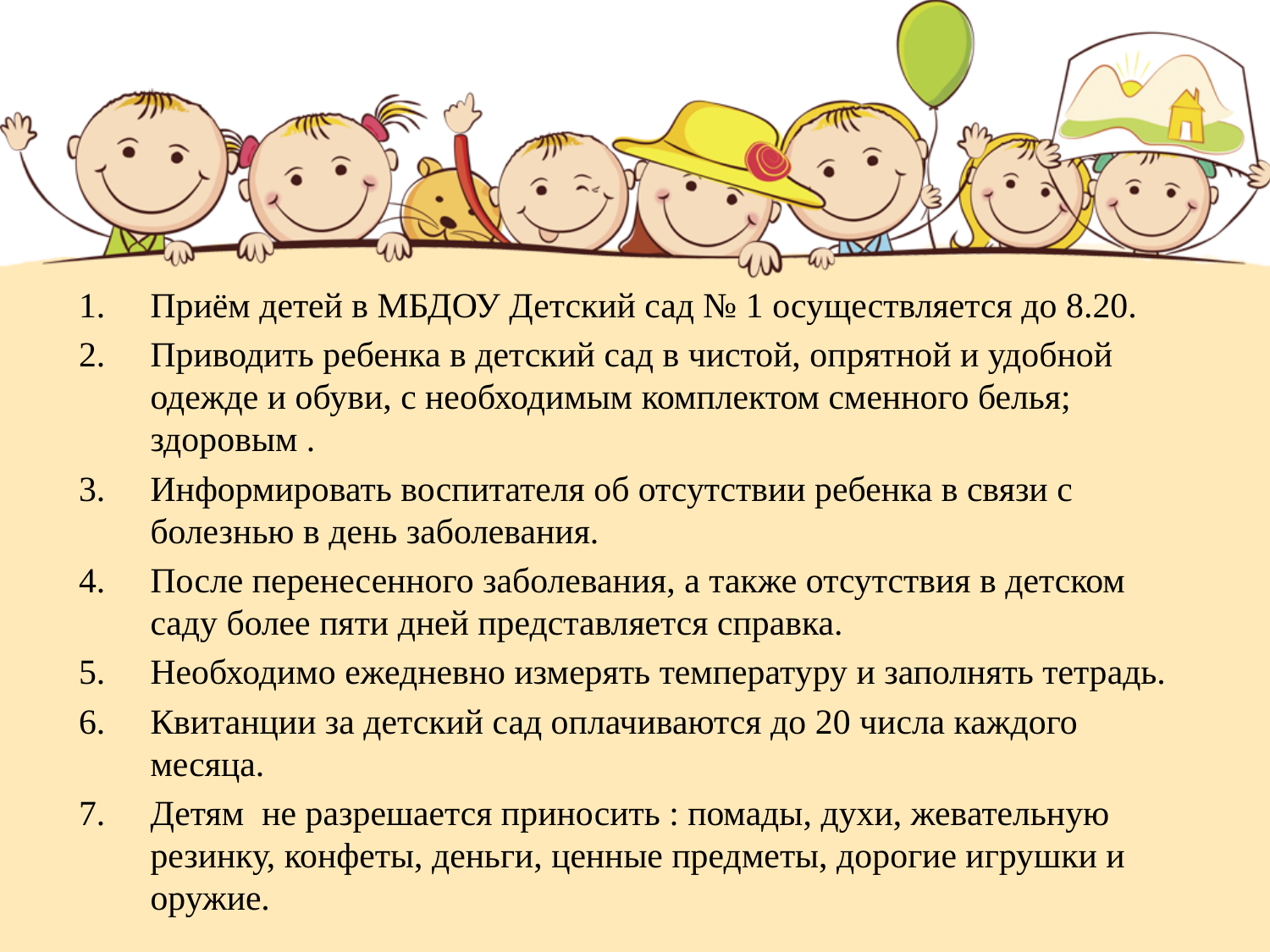

#
Приём детей в МБДОУ Детский сад № 1 осуществляется до 8.20.
Приводить ребенка в детский сад в чистой, опрятной и удобной одежде и обуви, с необходимым комплектом сменного белья; здоровым .
Информировать воспитателя об отсутствии ребенка в связи с болезнью в день заболевания.
После перенесенного заболевания, а также отсутствия в детском саду более пяти дней представляется справка.
Необходимо ежедневно измерять температуру и заполнять тетрадь.
Квитанции за детский сад оплачиваются до 20 числа каждого месяца.
Детям  не разрешается приносить : помады, духи, жевательную резинку, конфеты, деньги, ценные предметы, дорогие игрушки и оружие.